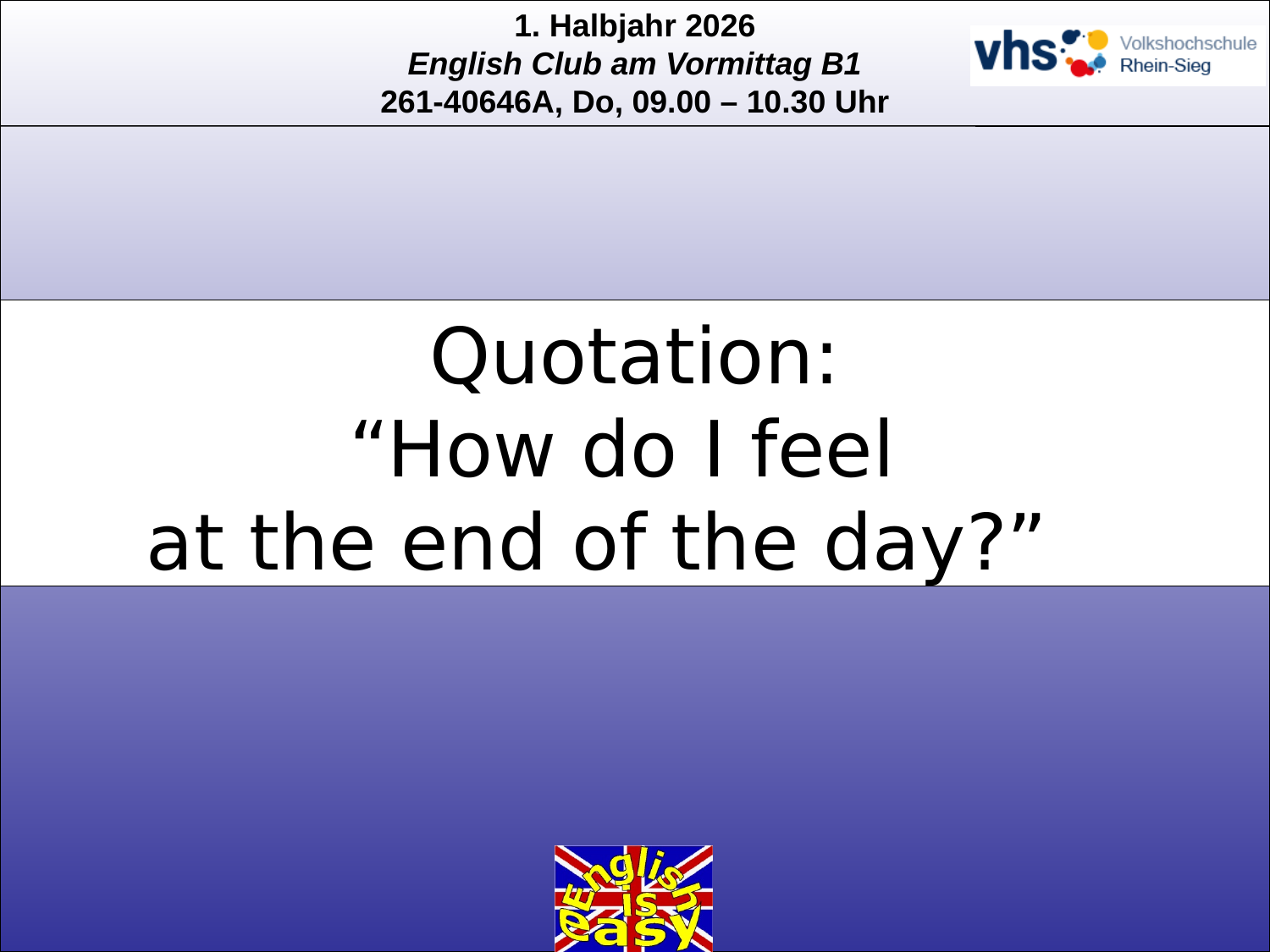

Quotation:
“How do I feel
at the end of the day?”